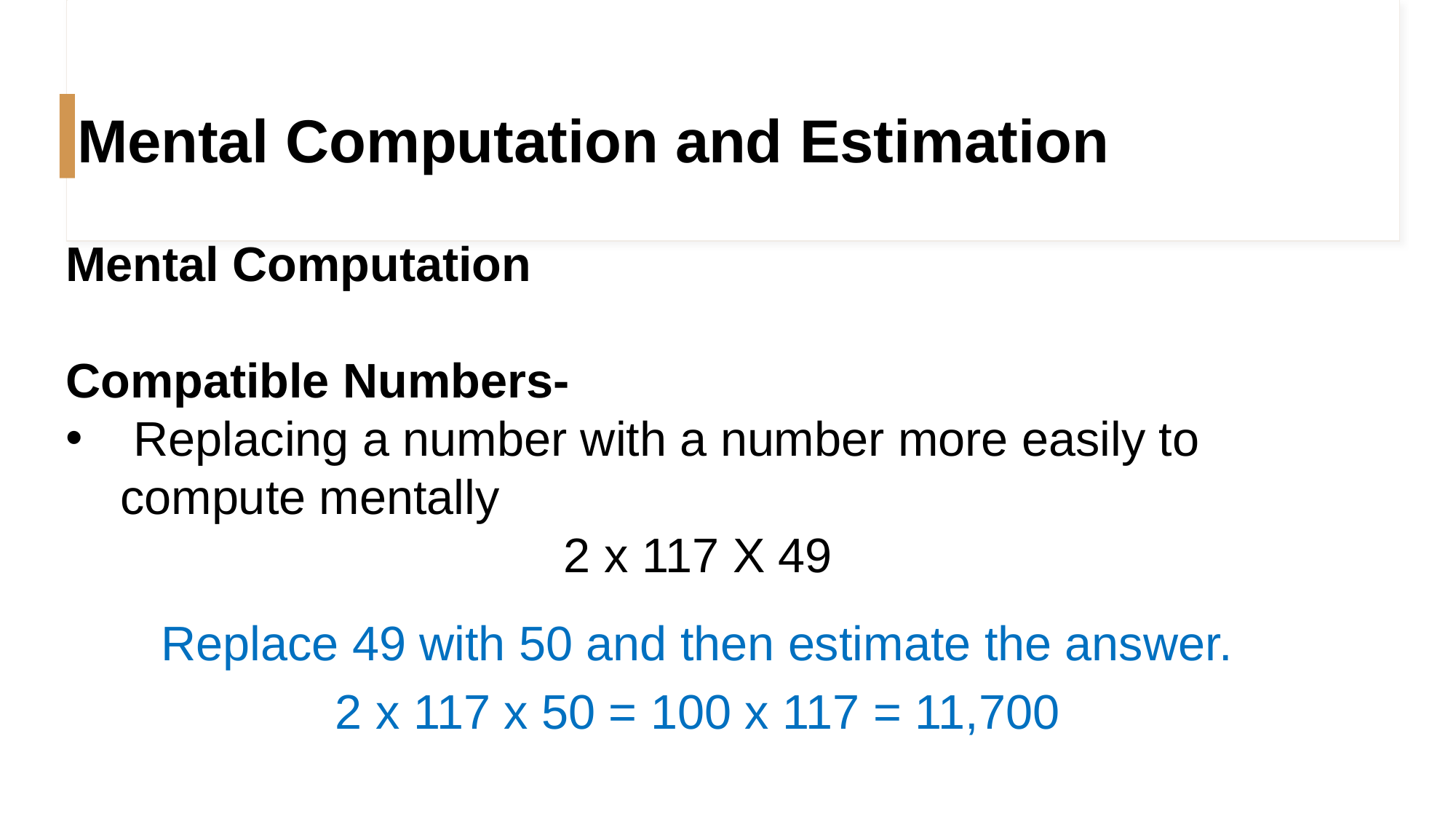

# Mental Computation and Estimation
Mental Computation

Compatible Numbers-
 Replacing a number with a number more easily to compute mentally
2 x 117 X 49

Replace 49 with 50 and then estimate the answer.
2 x 117 x 50 = 100 x 117 = 11,700